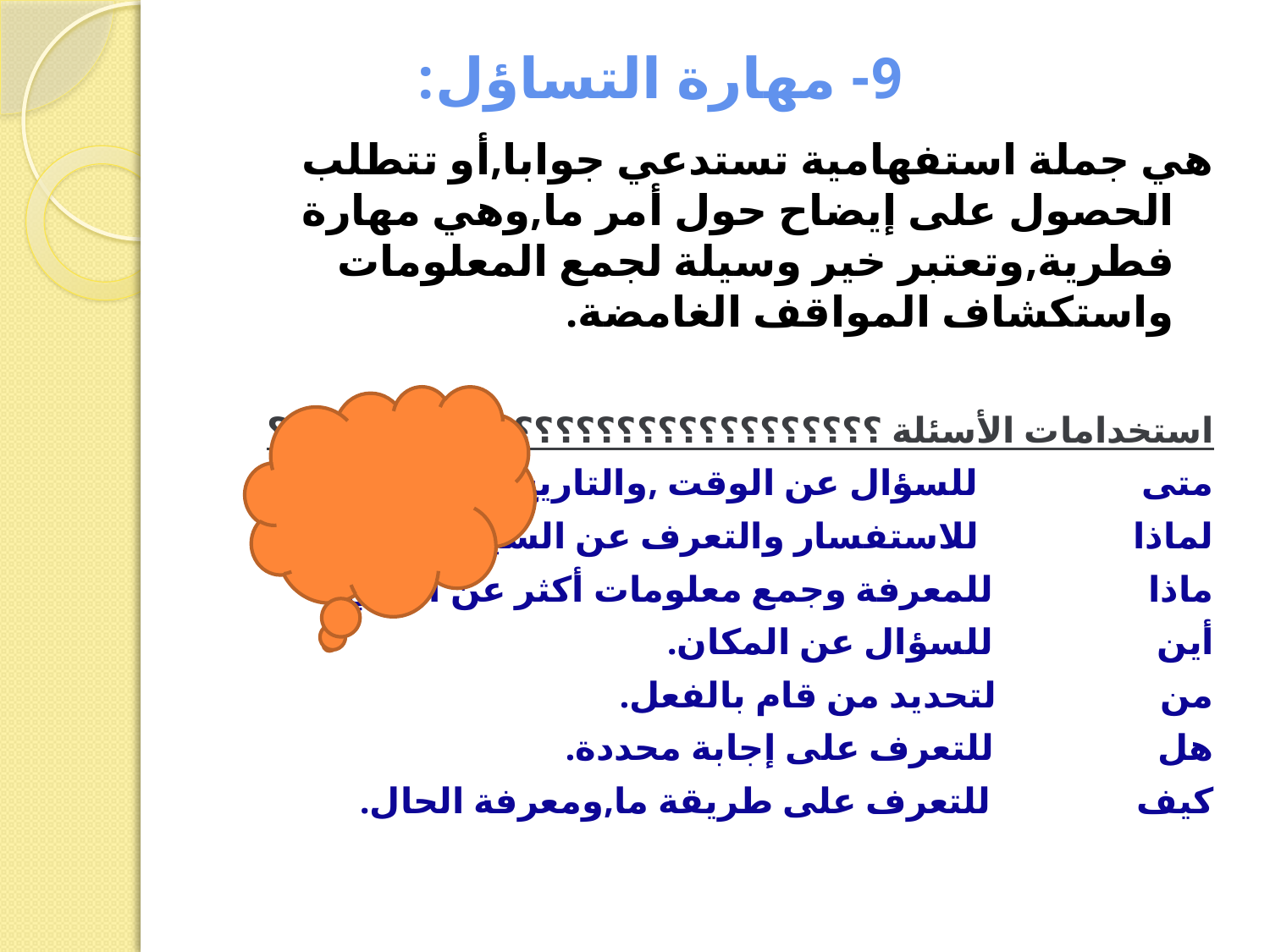

9- مهارة التساؤل:
هي جملة استفهامية تستدعي جوابا,أو تتطلب الحصول على إيضاح حول أمر ما,وهي مهارة فطرية,وتعتبر خير وسيلة لجمع المعلومات واستكشاف المواقف الغامضة.

استخدامات الأسئلة ؟؟؟؟؟؟؟؟؟؟؟؟؟؟؟؟؟؟؟؟؟؟؟؟؟؟؟؟؟؟
متى                  للسؤال عن الوقت ,والتاريخ.
لماذا                 للاستفسار والتعرف عن السبب.
ماذا                 للمعرفة وجمع معلومات أكثر عن الشيء.
أين                  للسؤال عن المكان.
من                  لتحديد من قام بالفعل.
هل                  للتعرف على إجابة محددة.
كيف                للتعرف على طريقة ما,ومعرفة الحال.